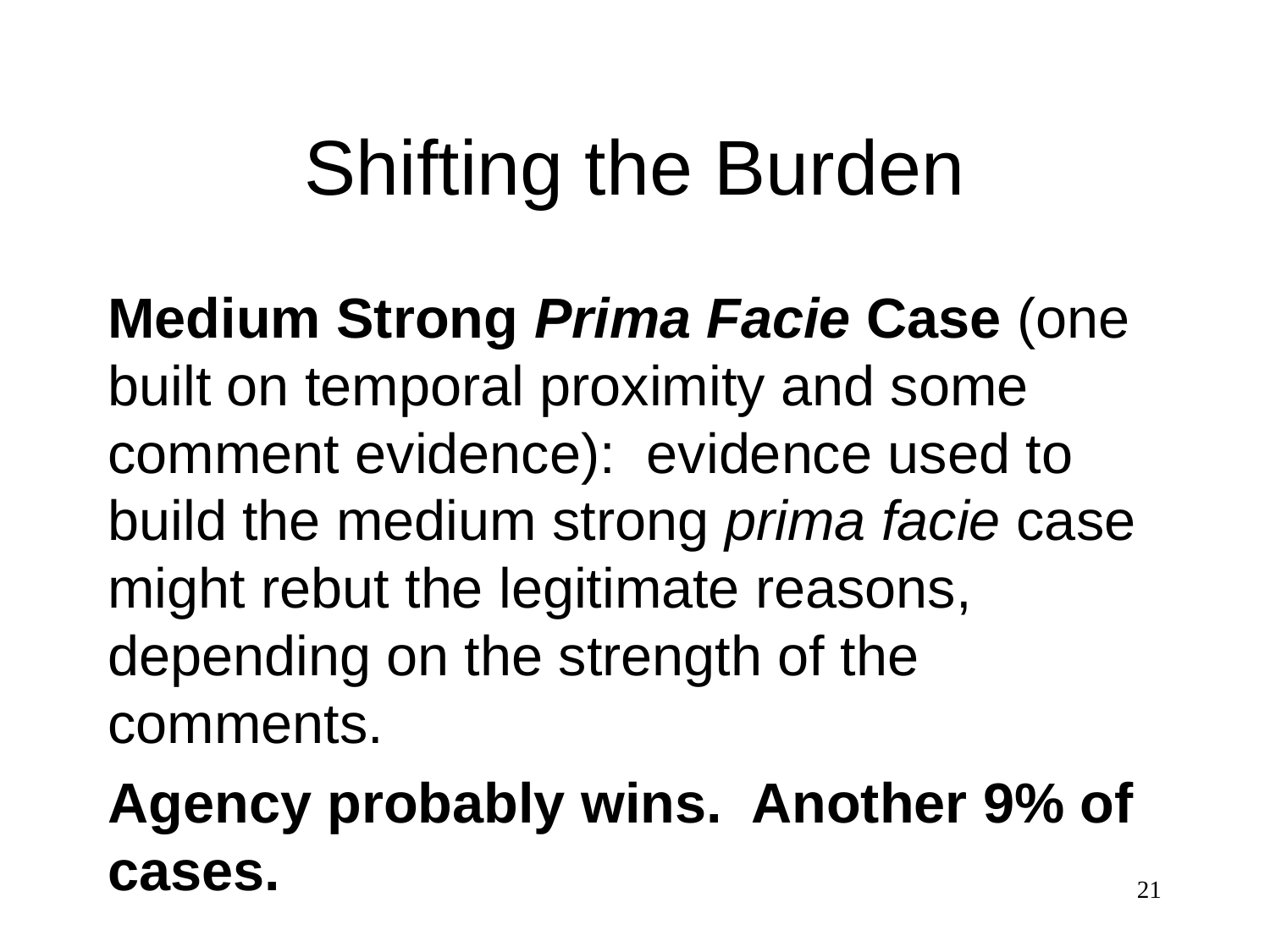

# Shifting the Burden
Medium Strong Prima Facie Case (one built on temporal proximity and some comment evidence):  evidence used to build the medium strong prima facie case might rebut the legitimate reasons, depending on the strength of the comments.
Agency probably wins.  Another 9% of cases.

21